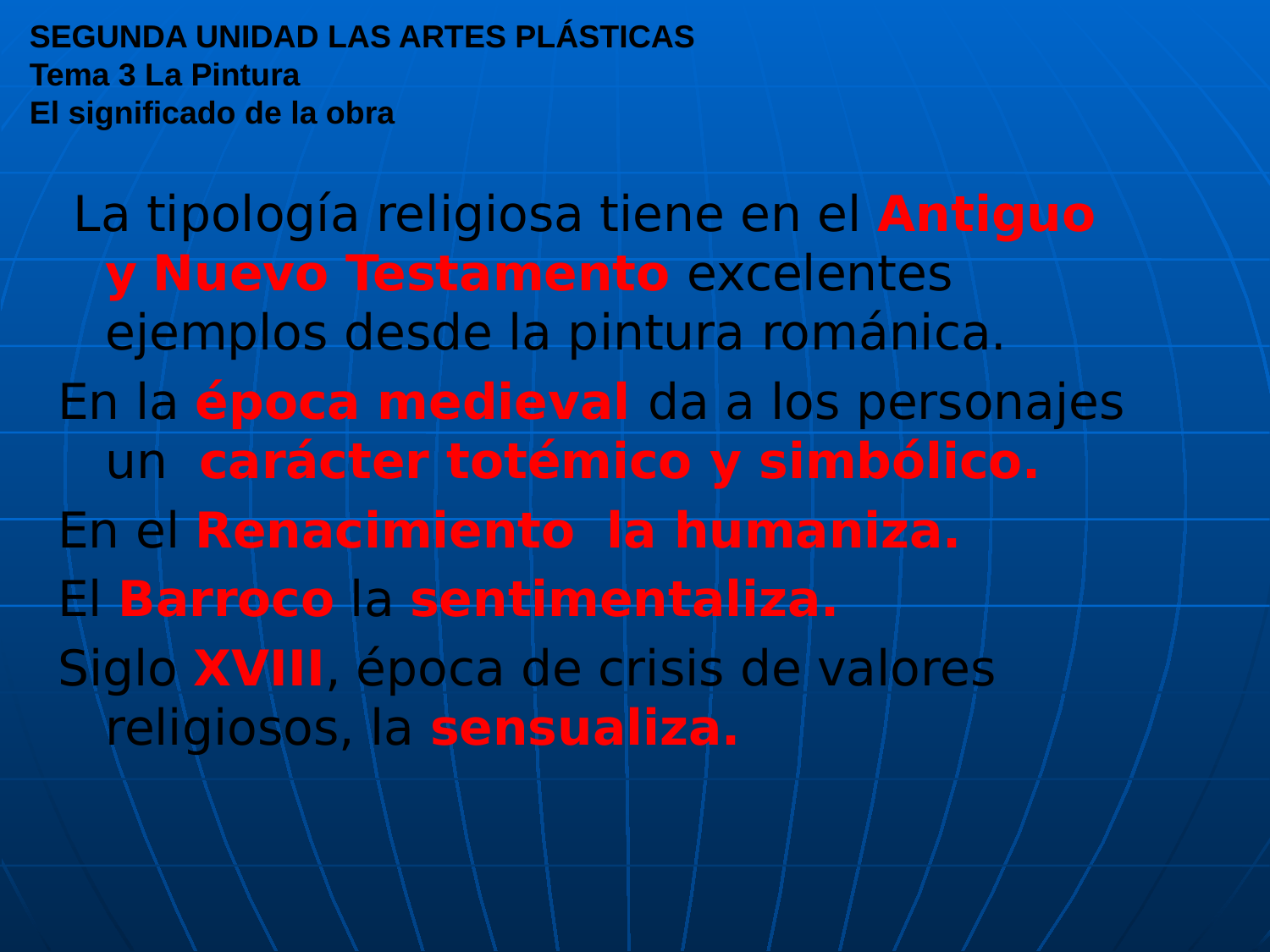

# SEGUNDA UNIDAD LAS ARTES PLÁSTICAS Tema 3 La Pintura El significado de la obra
 La tipología religiosa tiene en el Antiguo y Nuevo Testamento excelentes ejemplos desde la pintura románica.
En la época medieval da a los personajes un  carácter totémico y simbólico.
En el Renacimiento  la humaniza.
El Barroco la sentimentaliza.
Siglo XVIII, época de crisis de valores religiosos, la sensualiza.